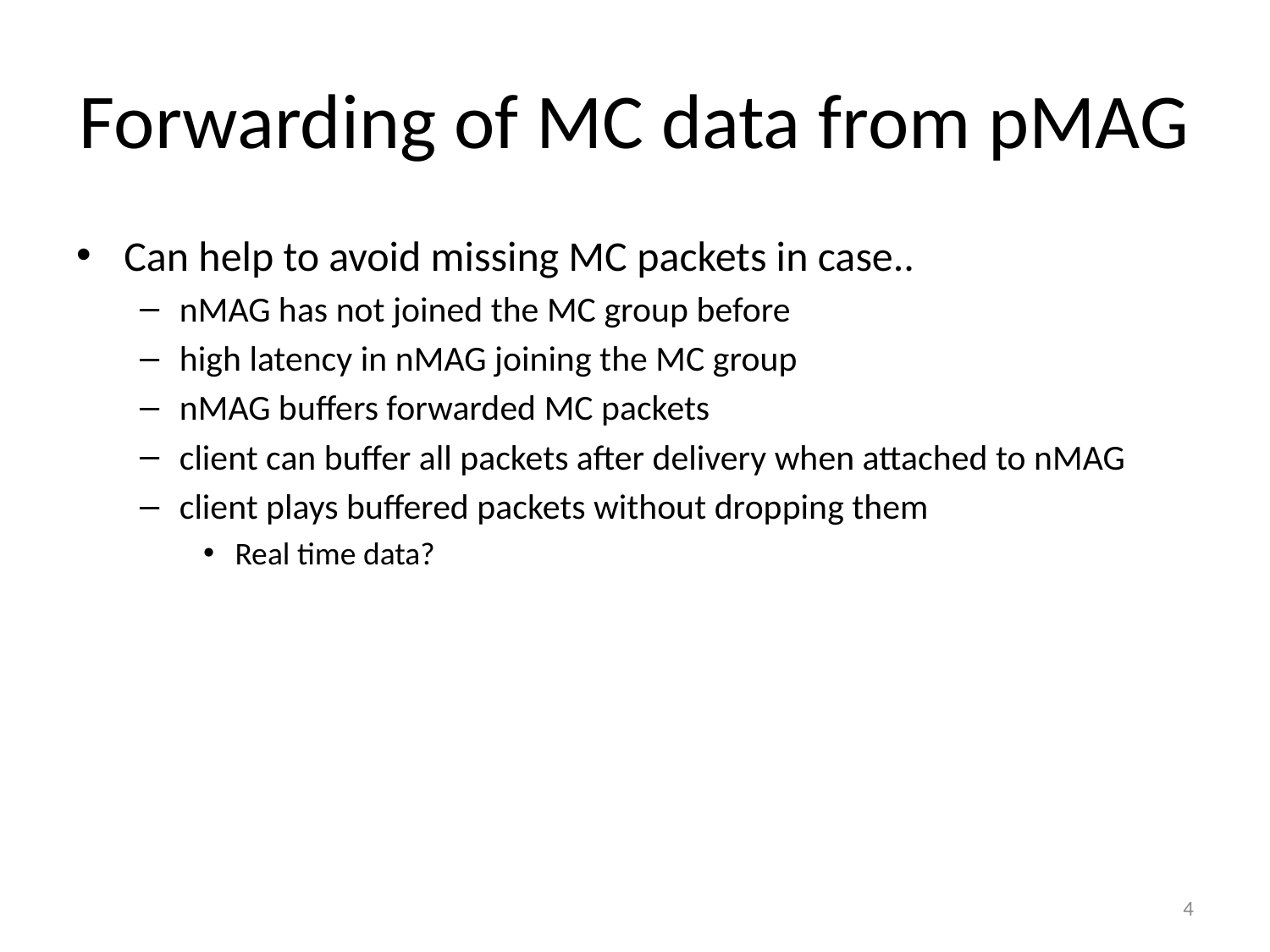

# Forwarding of MC data from pMAG
Can help to avoid missing MC packets in case..
nMAG has not joined the MC group before
high latency in nMAG joining the MC group
nMAG buffers forwarded MC packets
client can buffer all packets after delivery when attached to nMAG
client plays buffered packets without dropping them
Real time data?

4